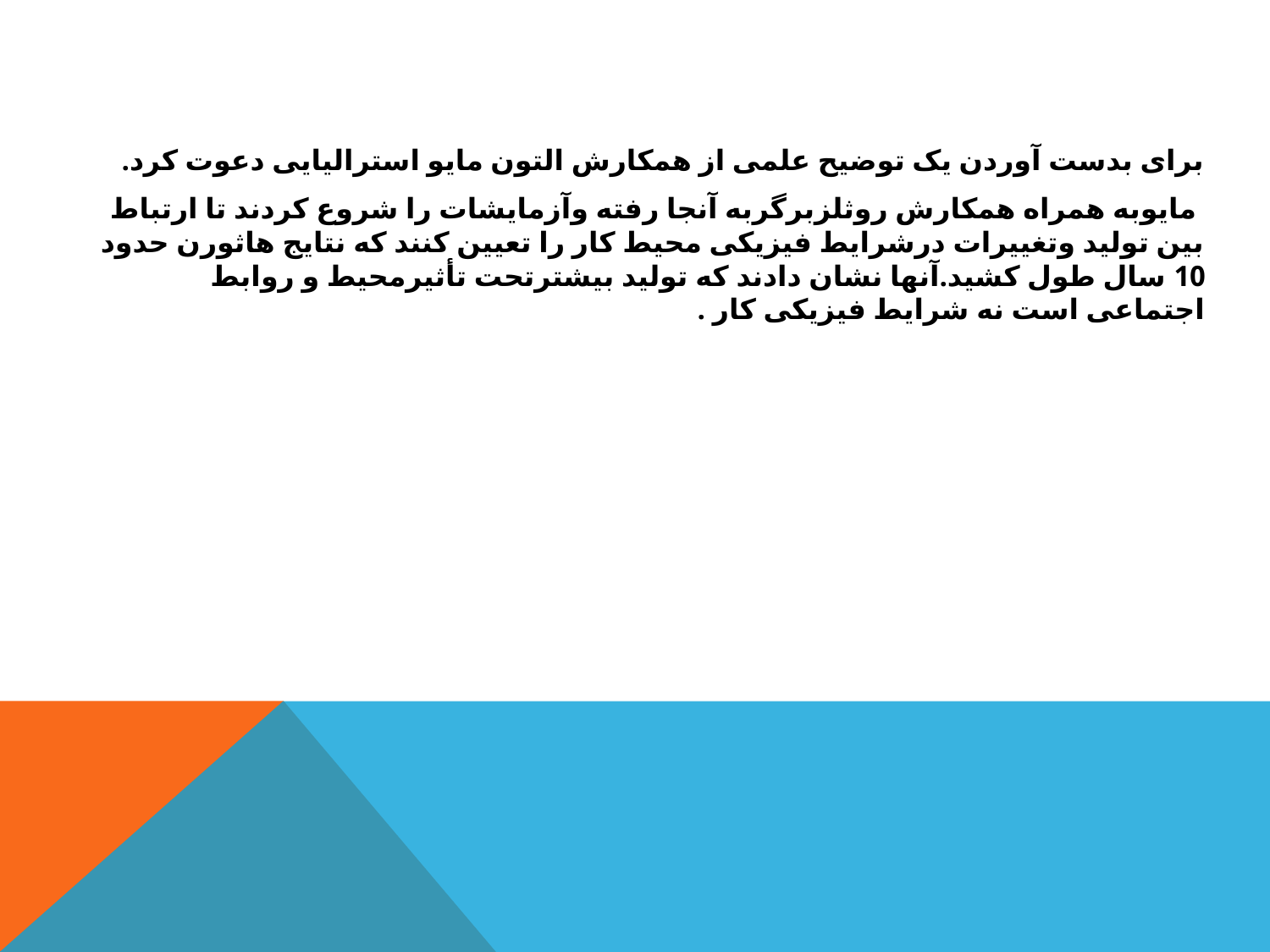

برای بدست آوردن یک توضیح علمی از همکارش التون مایو استرالیایی دعوت کرد.
 مایوبه همراه همکارش روثلزبرگربه آنجا رفته وآزمایشات را شروع کردند تا ارتباط بین تولید وتغییرات درشرایط فیزیکی محیط کار را تعیین کنند که نتایج هاثورن حدود 10 سال طول کشید.آنها نشان دادند که تولید بیشترتحت تأثیرمحیط و روابط اجتماعی است نه شرایط فیزیکی کار .